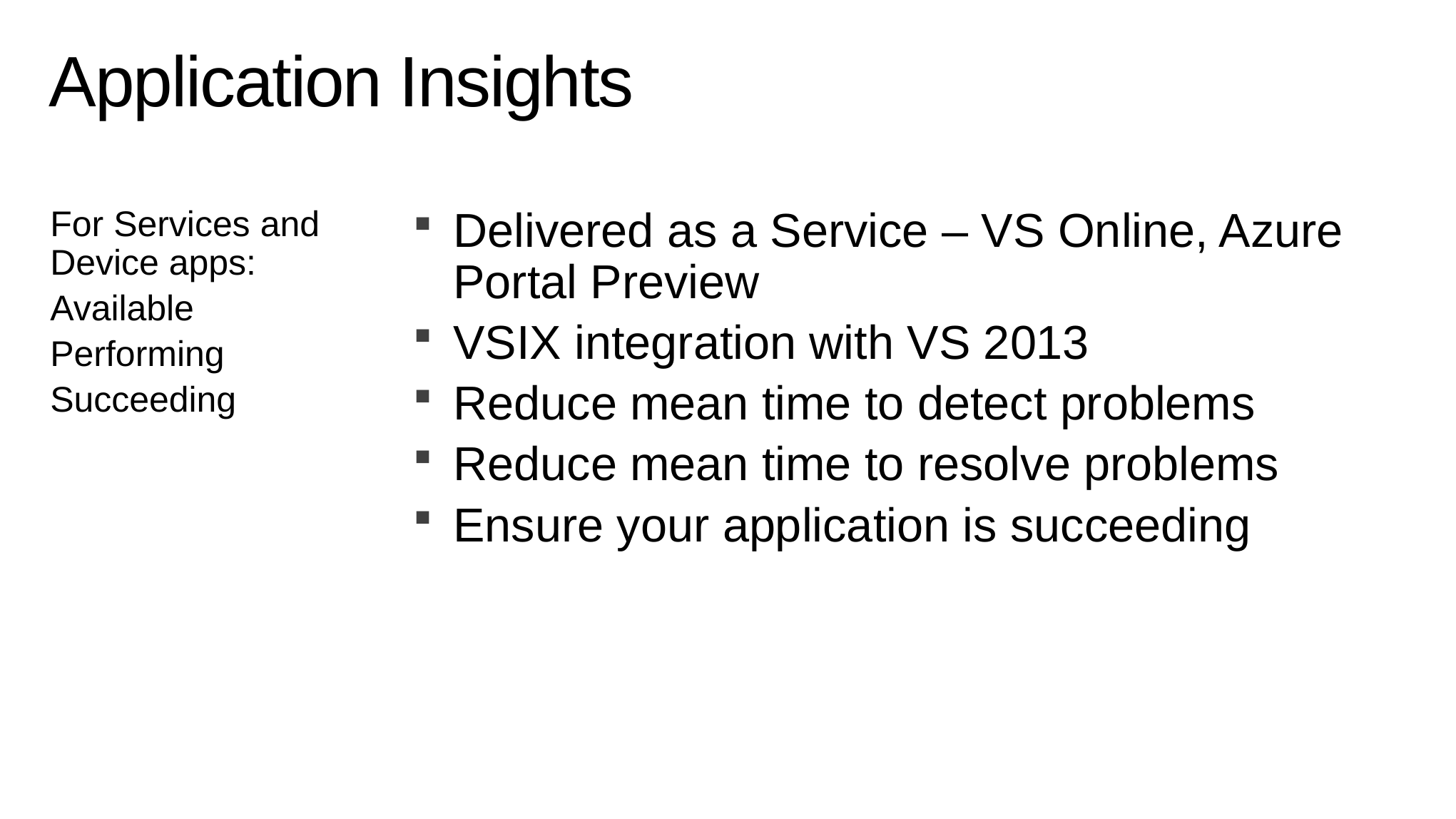

# Application Insights
For Services and Device apps:
Available
Performing
Succeeding
Delivered as a Service – VS Online, Azure Portal Preview
VSIX integration with VS 2013
Reduce mean time to detect problems
Reduce mean time to resolve problems
Ensure your application is succeeding